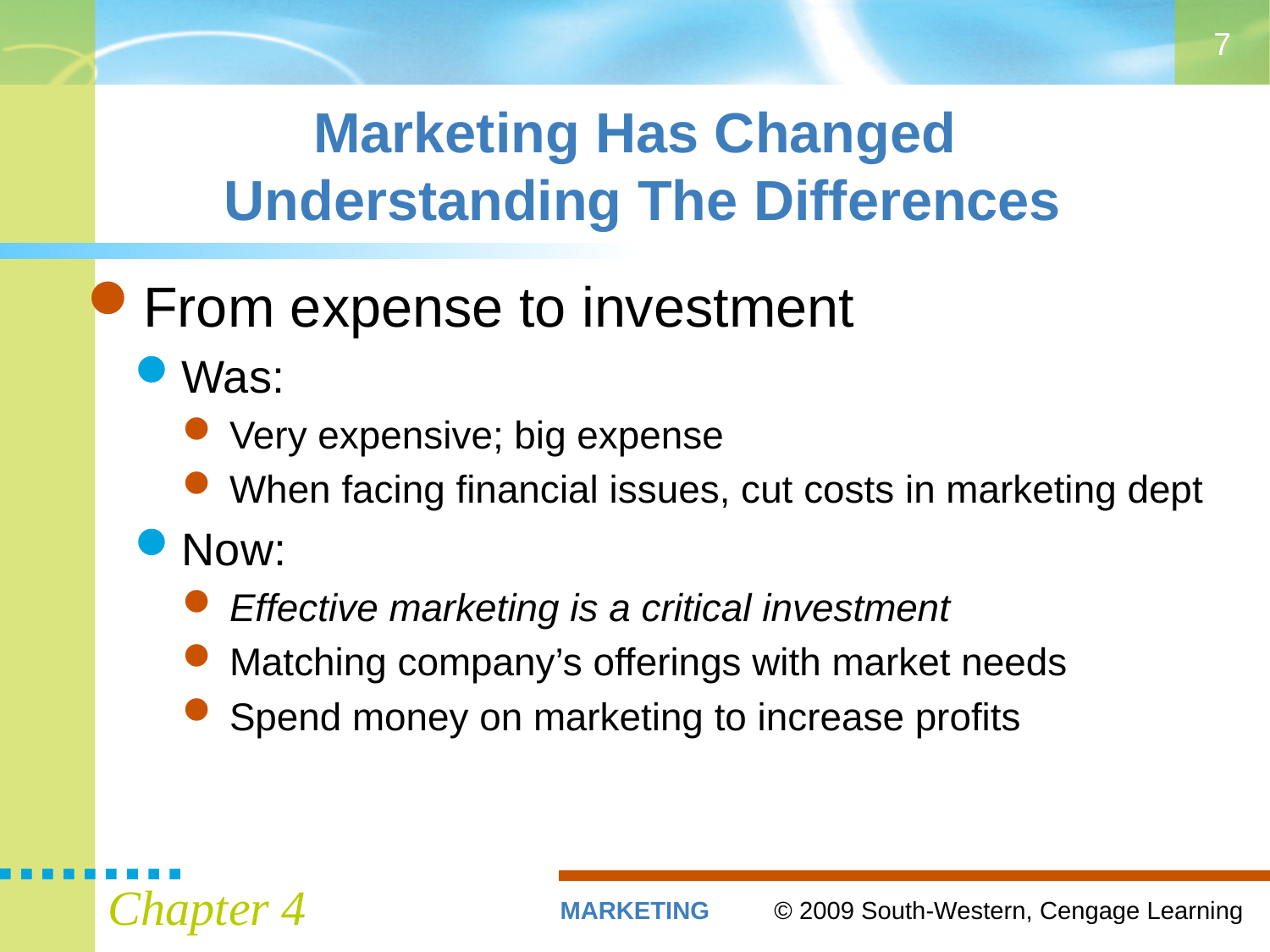

7
# Marketing Has Changed Understanding The Differences
From expense to investment
Was:
Very expensive; big expense
When facing financial issues, cut costs in marketing dept
Now:
Effective marketing is a critical investment
Matching company’s offerings with market needs
Spend money on marketing to increase profits

Chapter 4